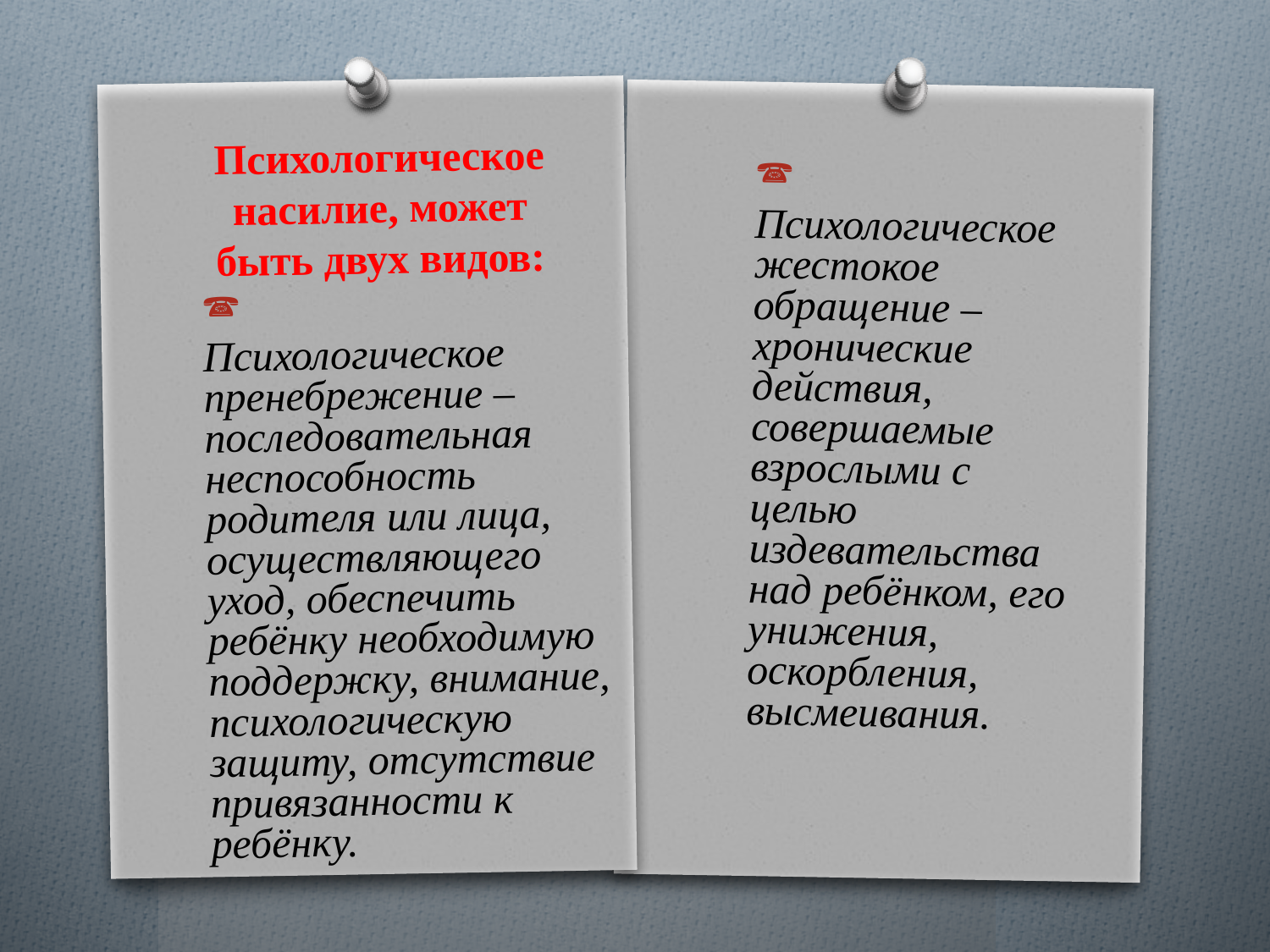

# Психологическое насилие, может быть двух видов:
	Психологическое жестокое обращение – хронические действия, совершаемые взрослыми с целью издевательства над ребёнком, его унижения, оскорбления, высмеивания.

	Психологическое пренебрежение – последовательная неспособность родителя или лица, осуществляющего уход, обеспечить ребёнку необходимую поддержку, внимание, психологическую защиту, отсутствие привязанности к ребёнку.